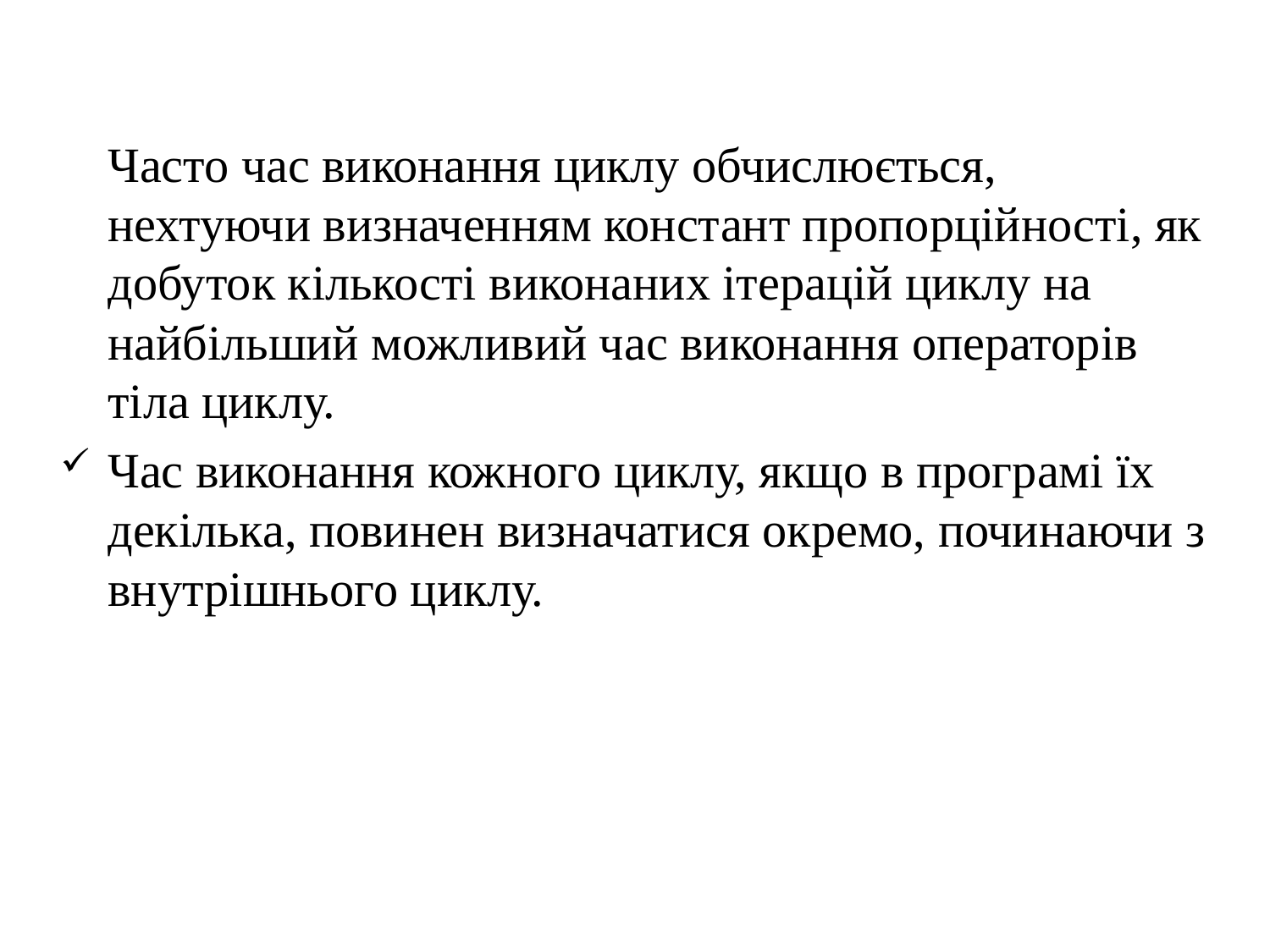

Часто час виконання циклу обчислюється, нехтуючи визначенням констант пропорційності, як добуток кількості виконаних ітерацій циклу на найбільший можливий час виконання операторів тіла циклу.
Час виконання кожного циклу, якщо в програмі їх декілька, повинен визначатися окремо, починаючи з внутрішнього циклу.